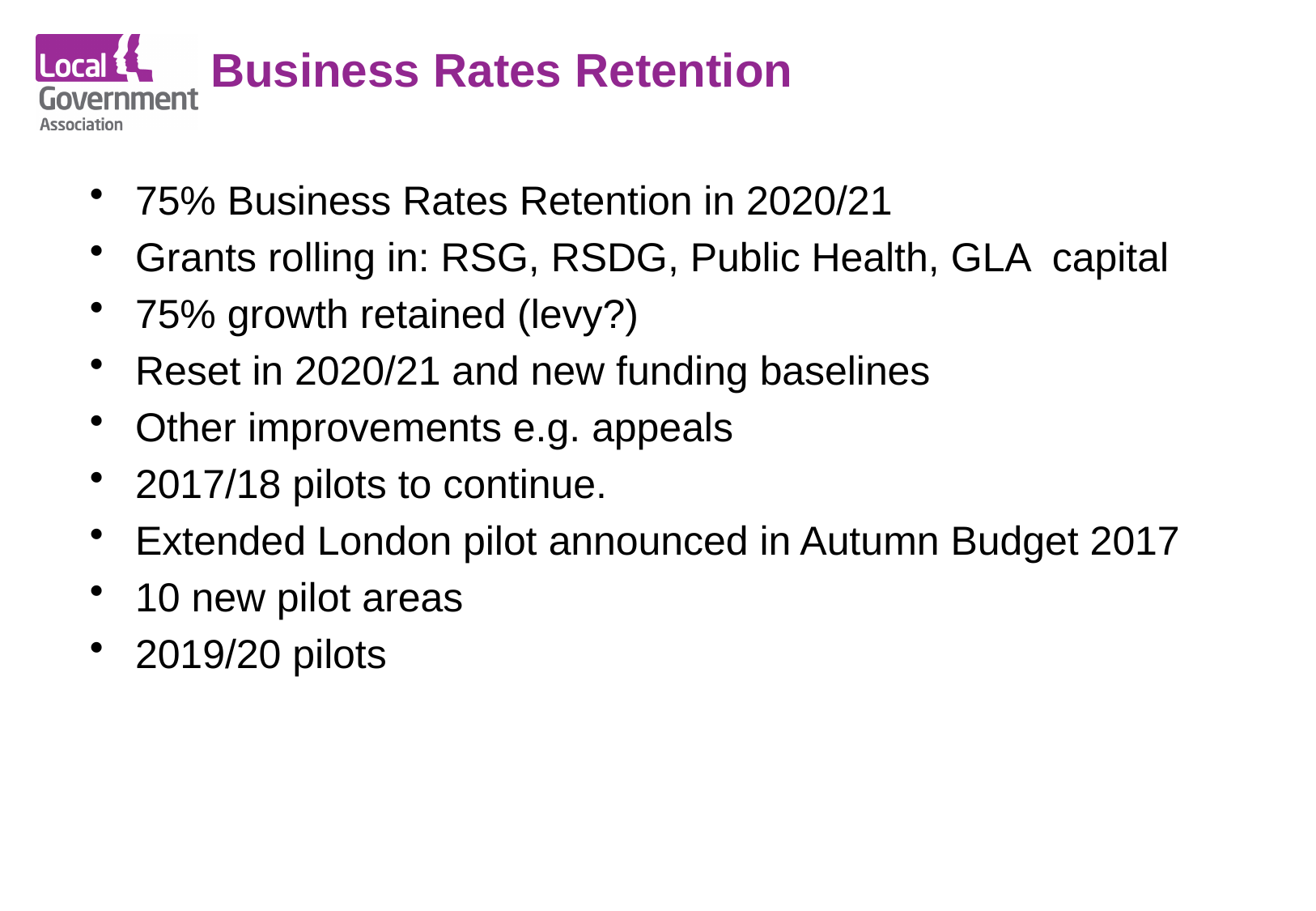

Business Rates Retention
75% Business Rates Retention in 2020/21
Grants rolling in: RSG, RSDG, Public Health, GLA  capital
75% growth retained (levy?)
Reset in 2020/21 and new funding baselines
Other improvements e.g. appeals
2017/18 pilots to continue.
Extended London pilot announced in Autumn Budget 2017
10 new pilot areas
2019/20 pilots